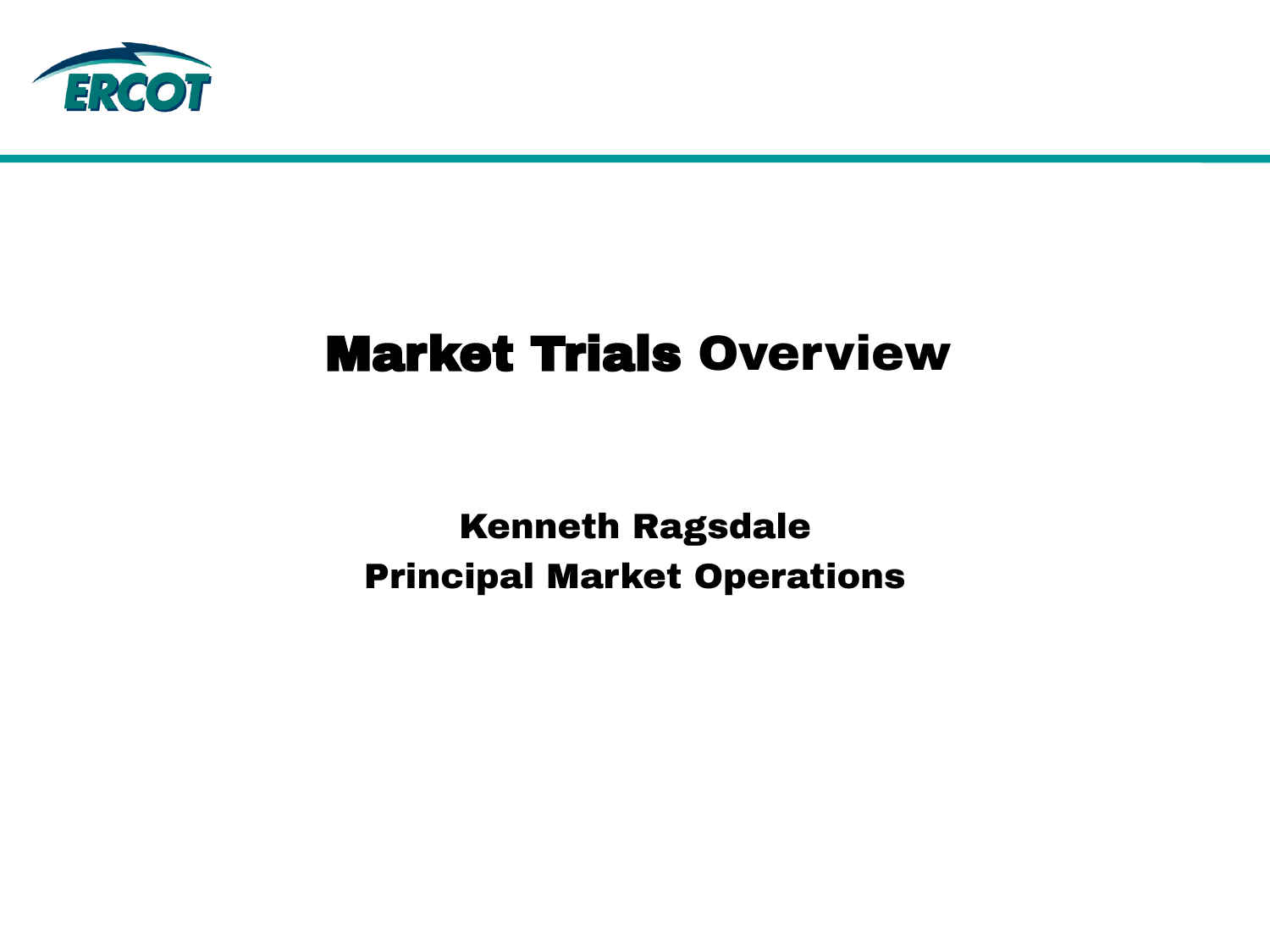

# Market Trials Overview
Kenneth Ragsdale
Principal Market Operations